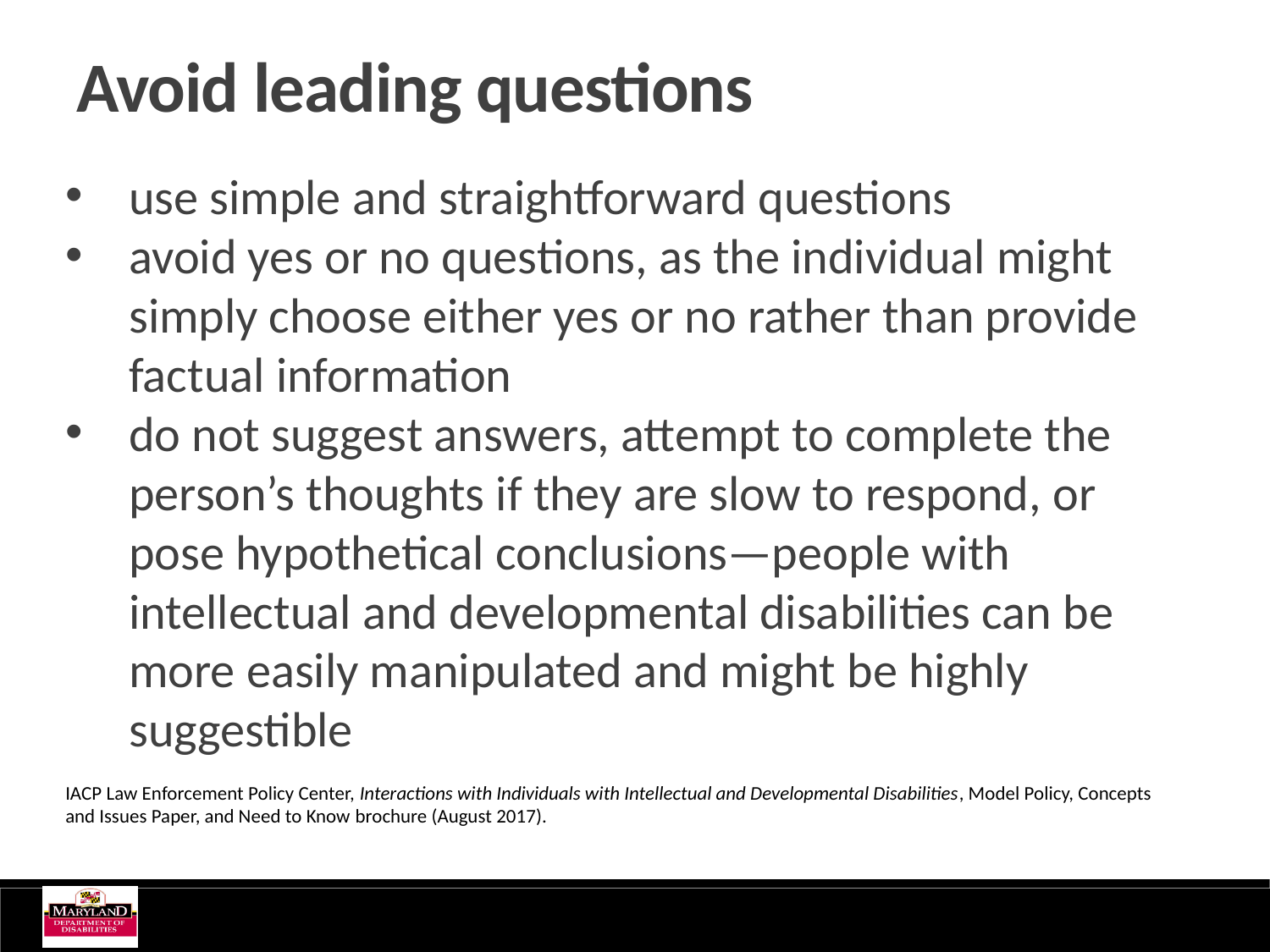

Avoid leading questions
use simple and straightforward questions
avoid yes or no questions, as the individual might simply choose either yes or no rather than provide factual information
do not suggest answers, attempt to complete the person’s thoughts if they are slow to respond, or pose hypothetical conclusions—people with intellectual and developmental disabilities can be more easily manipulated and might be highly suggestible

IACP Law Enforcement Policy Center, Interactions with Individuals with Intellectual and Developmental Disabilities, Model Policy, Concepts and Issues Paper, and Need to Know brochure (August 2017).